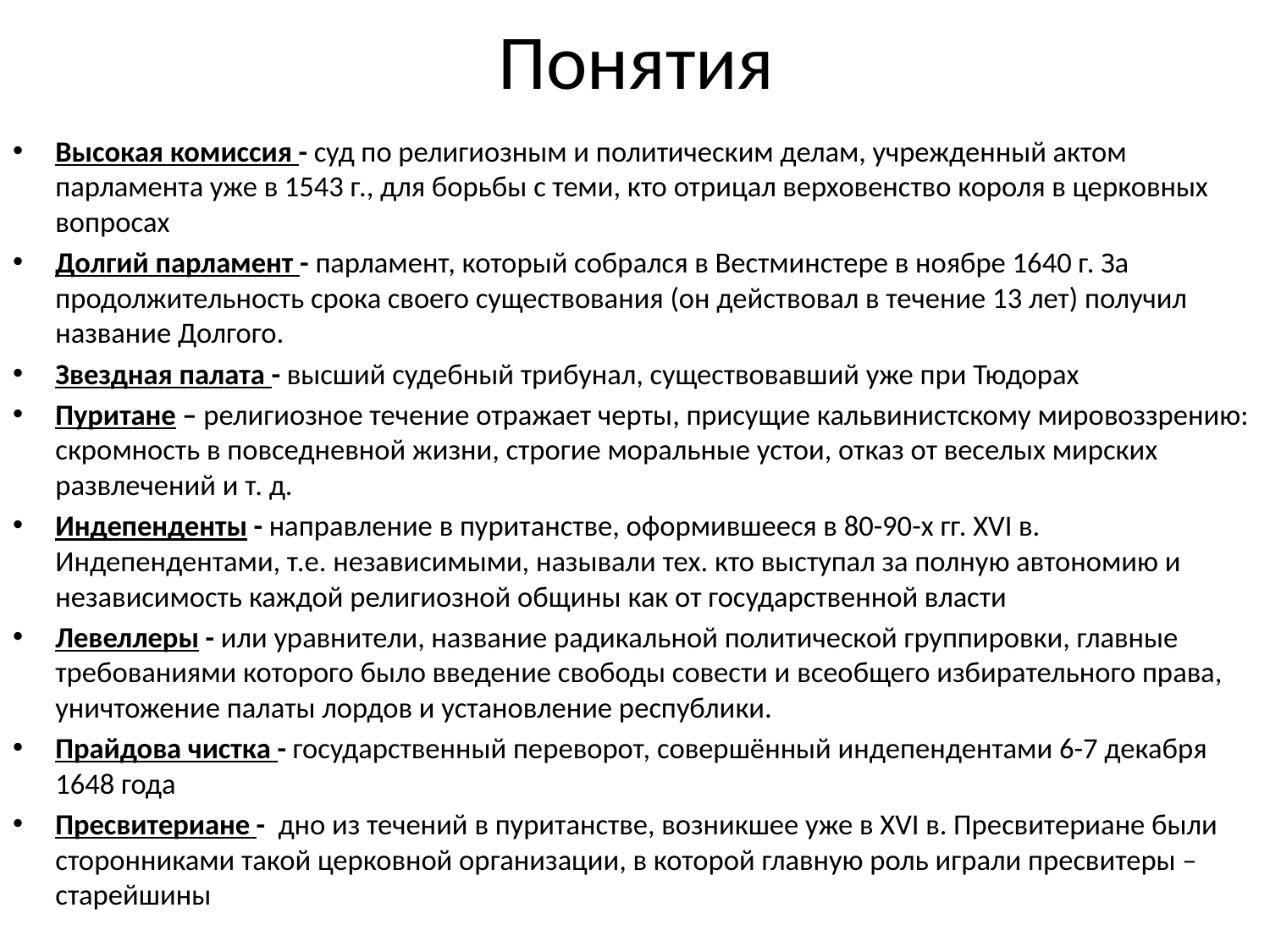

# Понятия
Высокая комиссия - суд по религиозным и политическим делам, учрежденный актом парламента уже в 1543 г., для борьбы с теми, кто отрицал верховенство короля в церковных вопросах
Долгий парламент - парламент, который собрался в Вестминстере в ноябре 1640 г. За продолжительность срока своего существования (он действовал в течение 13 лет) получил название Долгого.
Звездная палата - высший судебный трибунал, существовавший уже при Тюдорах
Пуритане – религиозное течение отражает черты, присущие кальвинистскому мировоззрению: скромность в повседневной жизни, строгие моральные устои, отказ от веселых мирских развлечений и т. д.
Индепенденты - направление в пуританстве, оформившееся в 80-90-х гг. XVI в. Индепендентами, т.е. независимыми, называли тех. кто выступал за полную автономию и независимость каждой религиозной общины как от государственной власти
Левеллеры - или уравнители, название радикальной политической группировки, главные требованиями которого было введение свободы совести и всеобщего избирательного права, уничтожение палаты лордов и установление республики.
Прайдова чистка - государственный переворот, совершённый индепендентами 6-7 декабря 1648 года
Пресвитериане -  дно из течений в пуританстве, возникшее уже в XVI в. Пресвитериане были сторонниками такой церковной организации, в которой главную роль играли пресвитеры – старейшины